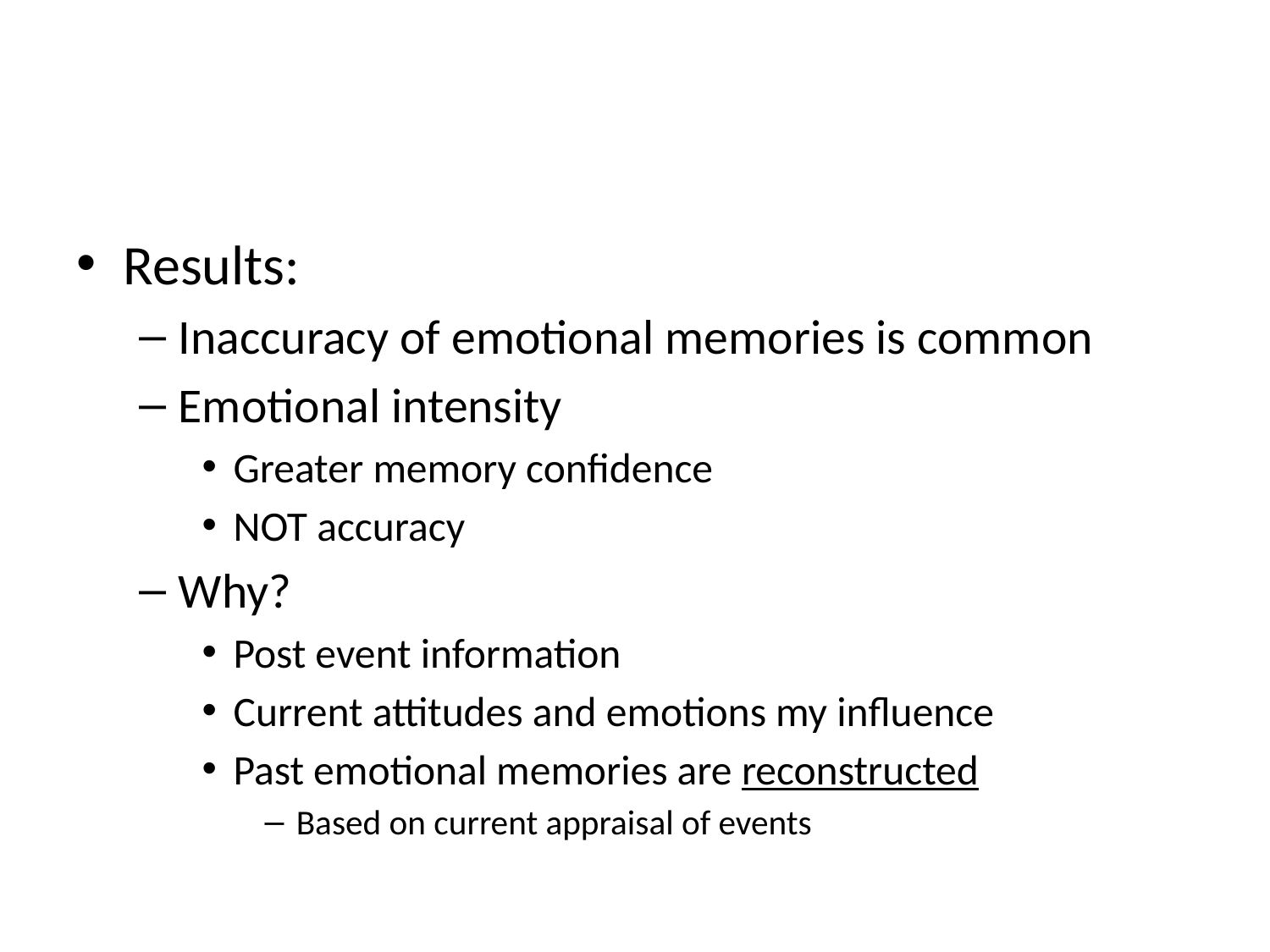

#
Results:
Inaccuracy of emotional memories is common
Emotional intensity
Greater memory confidence
NOT accuracy
Why?
Post event information
Current attitudes and emotions my influence
Past emotional memories are reconstructed
Based on current appraisal of events